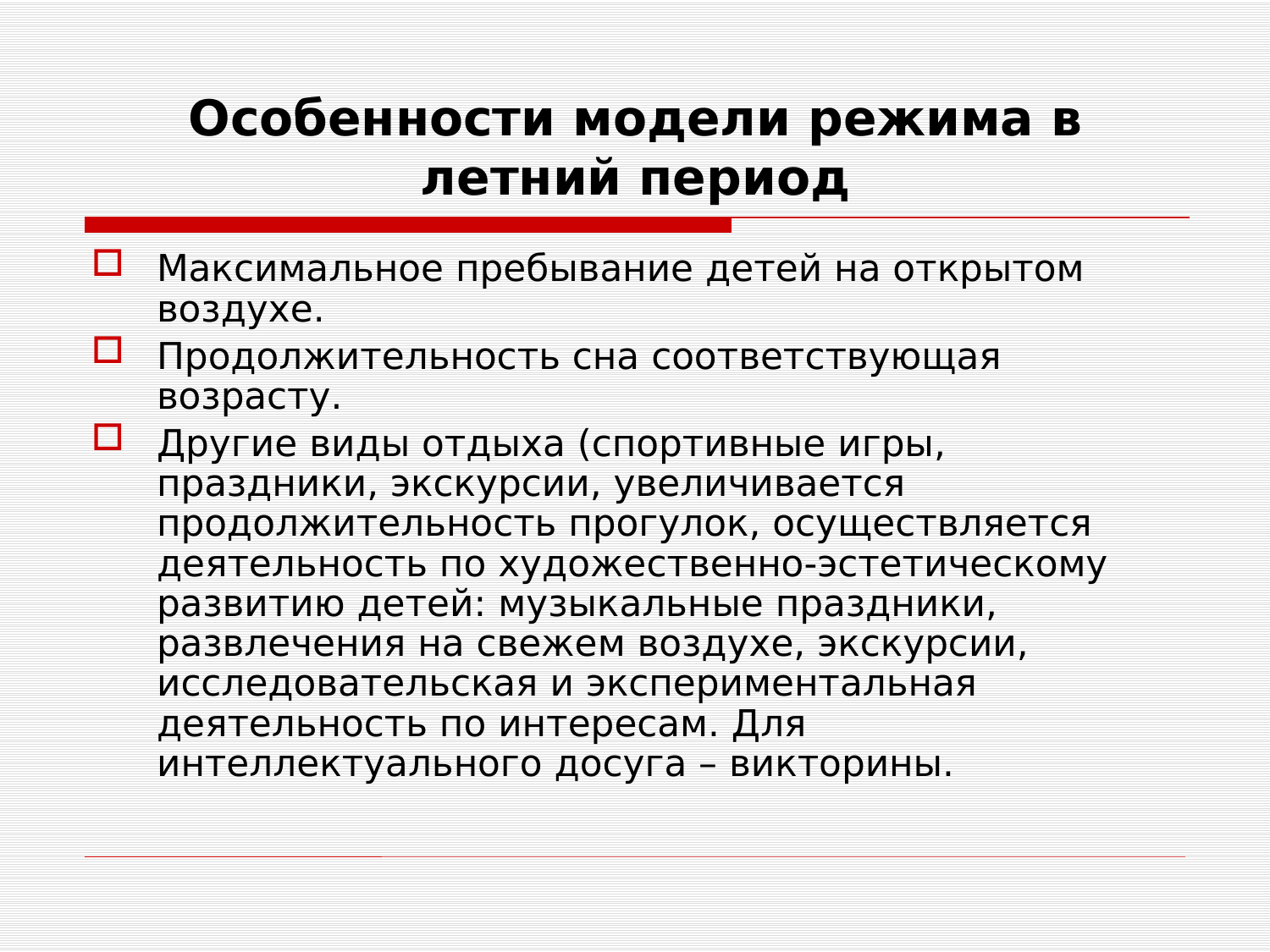

# Особенности модели режима в летний период
Максимальное пребывание детей на открытом воздухе.
Продолжительность сна соответствующая возрасту.
Другие виды отдыха (спортивные игры, праздники, экскурсии, увеличивается продолжительность прогулок, осуществляется деятельность по художественно-эстетическому развитию детей: музыкальные праздники, развлечения на свежем воздухе, экскурсии, исследовательская и экспериментальная деятельность по интересам. Для интеллектуального досуга – викторины.